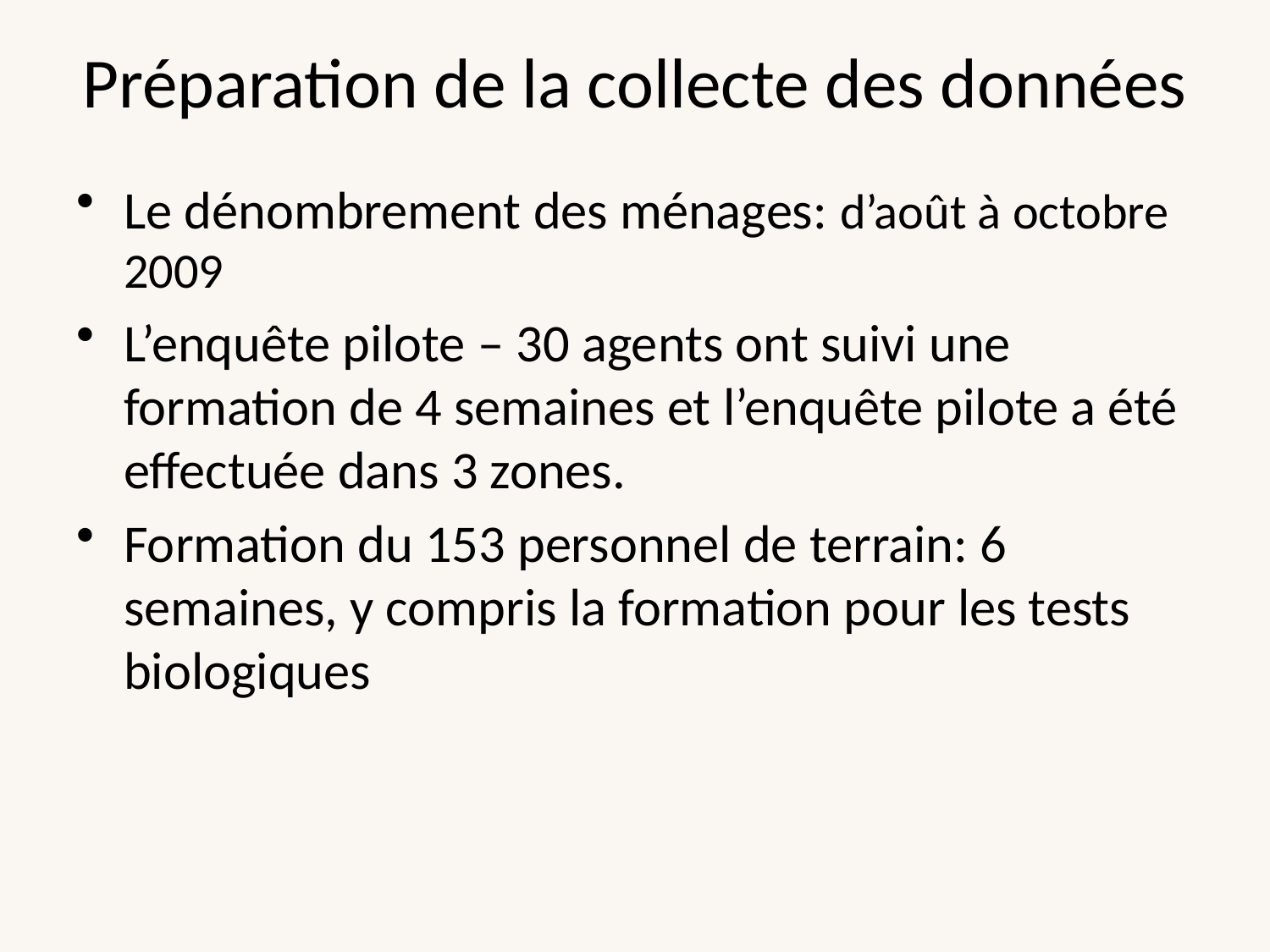

# Préparation de la collecte des données
Le dénombrement des ménages: d’août à octobre 2009
L’enquête pilote – 30 agents ont suivi une formation de 4 semaines et l’enquête pilote a été effectuée dans 3 zones.
Formation du 153 personnel de terrain: 6 semaines, y compris la formation pour les tests biologiques